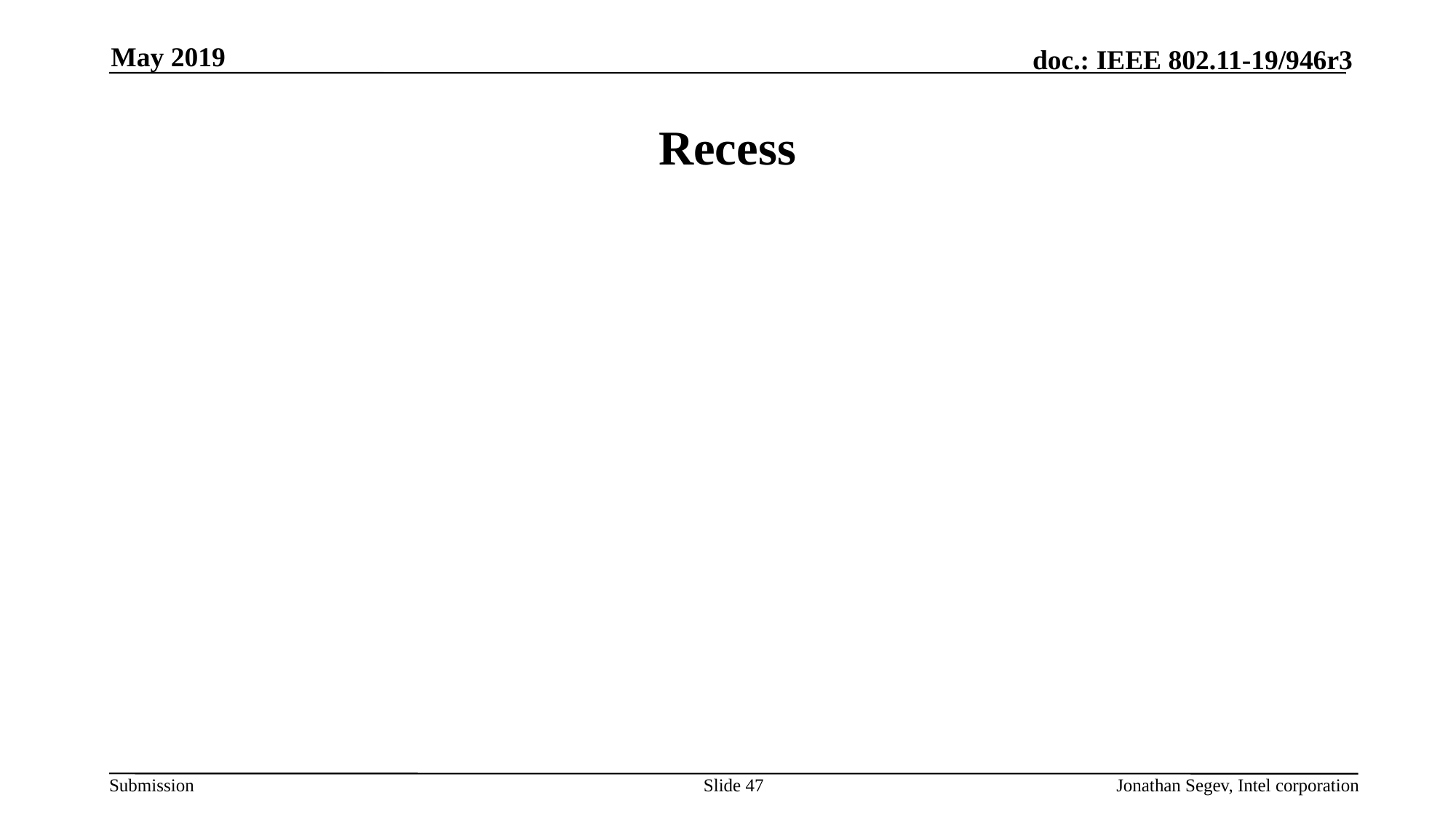

May 2019
# Recess

Slide 47
Jonathan Segev, Intel corporation